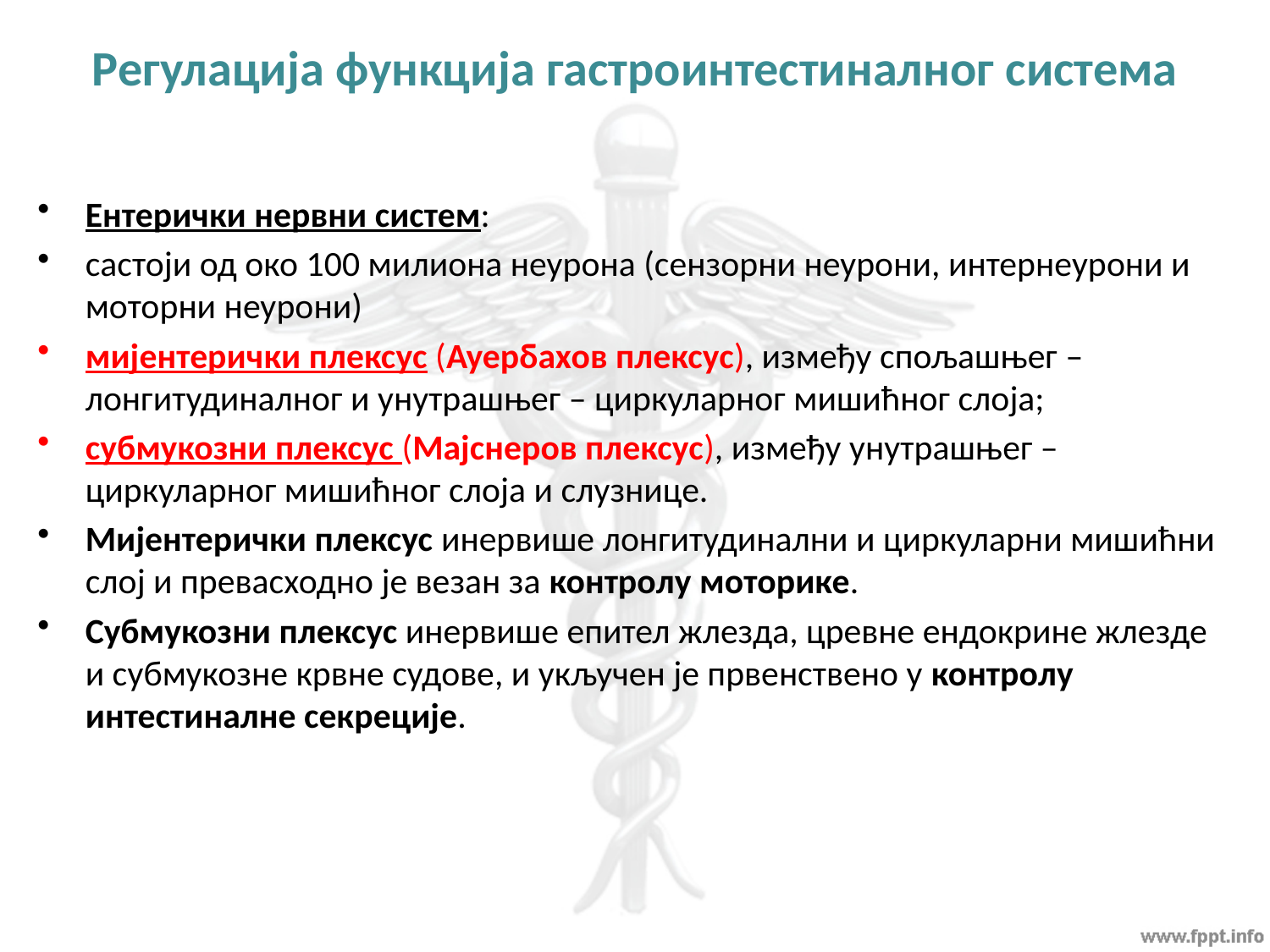

# Регулација функција гастроинтестиналног система

Ентерички нервни систем:
састоји од око 100 милиона неурона (сензорни неурони, интернеурони и моторни неурони)
мијентерички плексус (Ауербахов плексус), између спољашњег – лонгитудиналног и унутрашњег – циркуларног мишићног слоја;
субмукозни плексус (Мајснеров плексус), између унутрашњег – циркуларног мишићног слоја и слузнице.
Мијентерички плексус инервише лонгитудинални и циркуларни мишићни слој и превасходно је везан за контролу моторике.
Субмукозни плексус инервише епител жлезда, цревне ендокрине жлезде и субмукозне крвне судове, и укључен је првенствено у контролу интестиналне секреције.